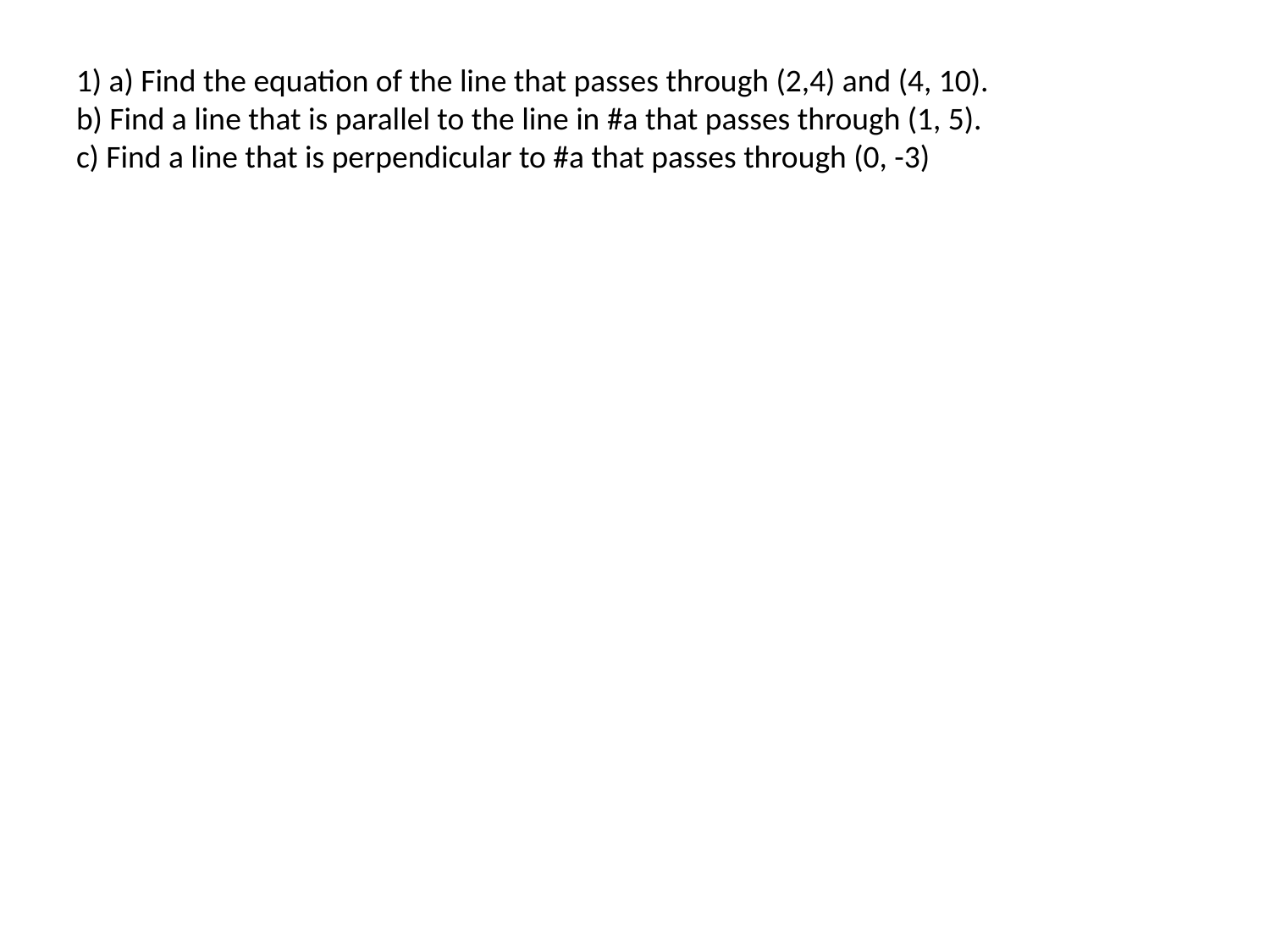

# 1) a) Find the equation of the line that passes through (2,4) and (4, 10). b) Find a line that is parallel to the line in #a that passes through (1, 5). c) Find a line that is perpendicular to #a that passes through (0, -3)